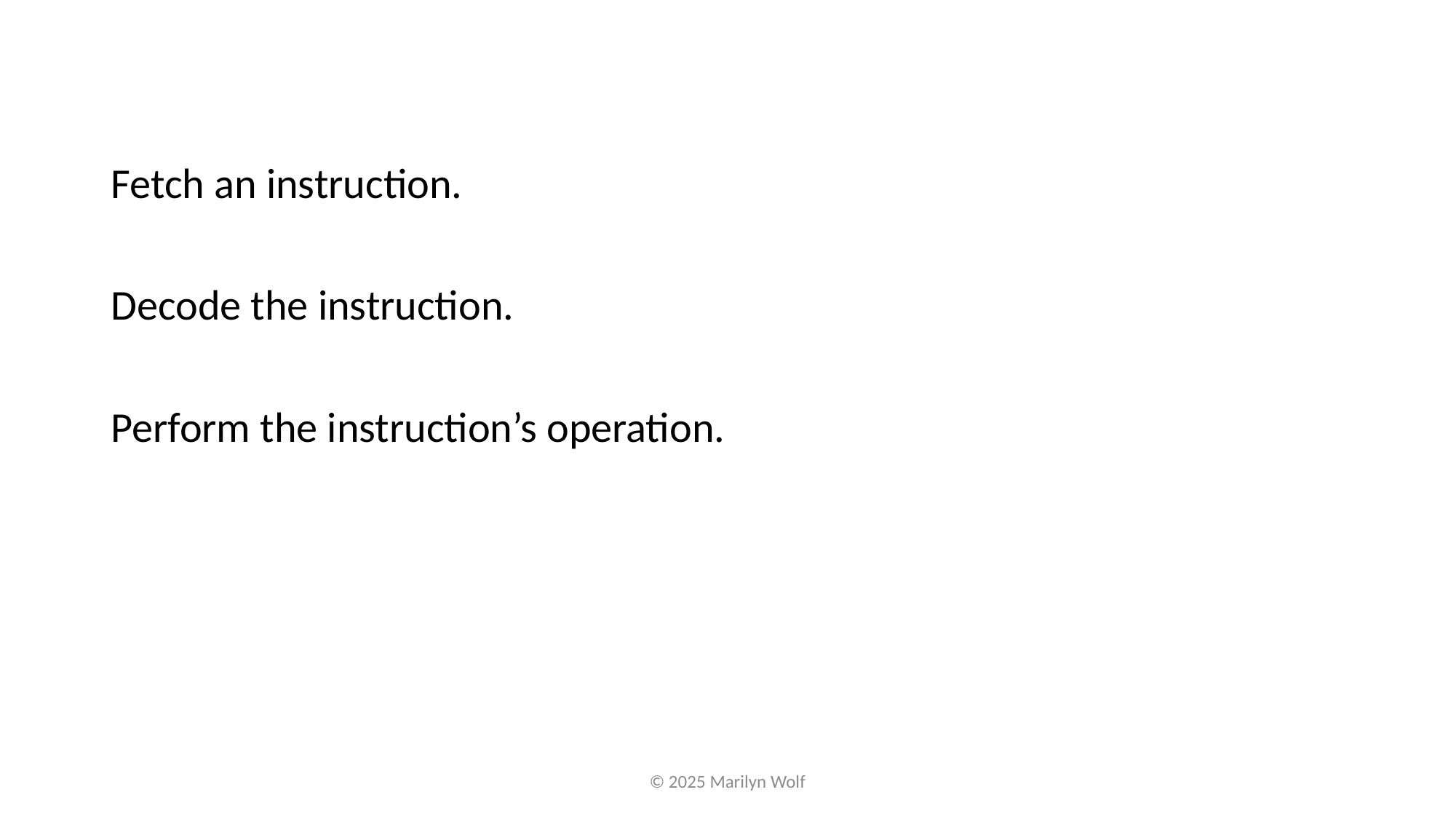

Fetch an instruction.

Decode the instruction.

Perform the instruction’s operation.
© 2025 Marilyn Wolf